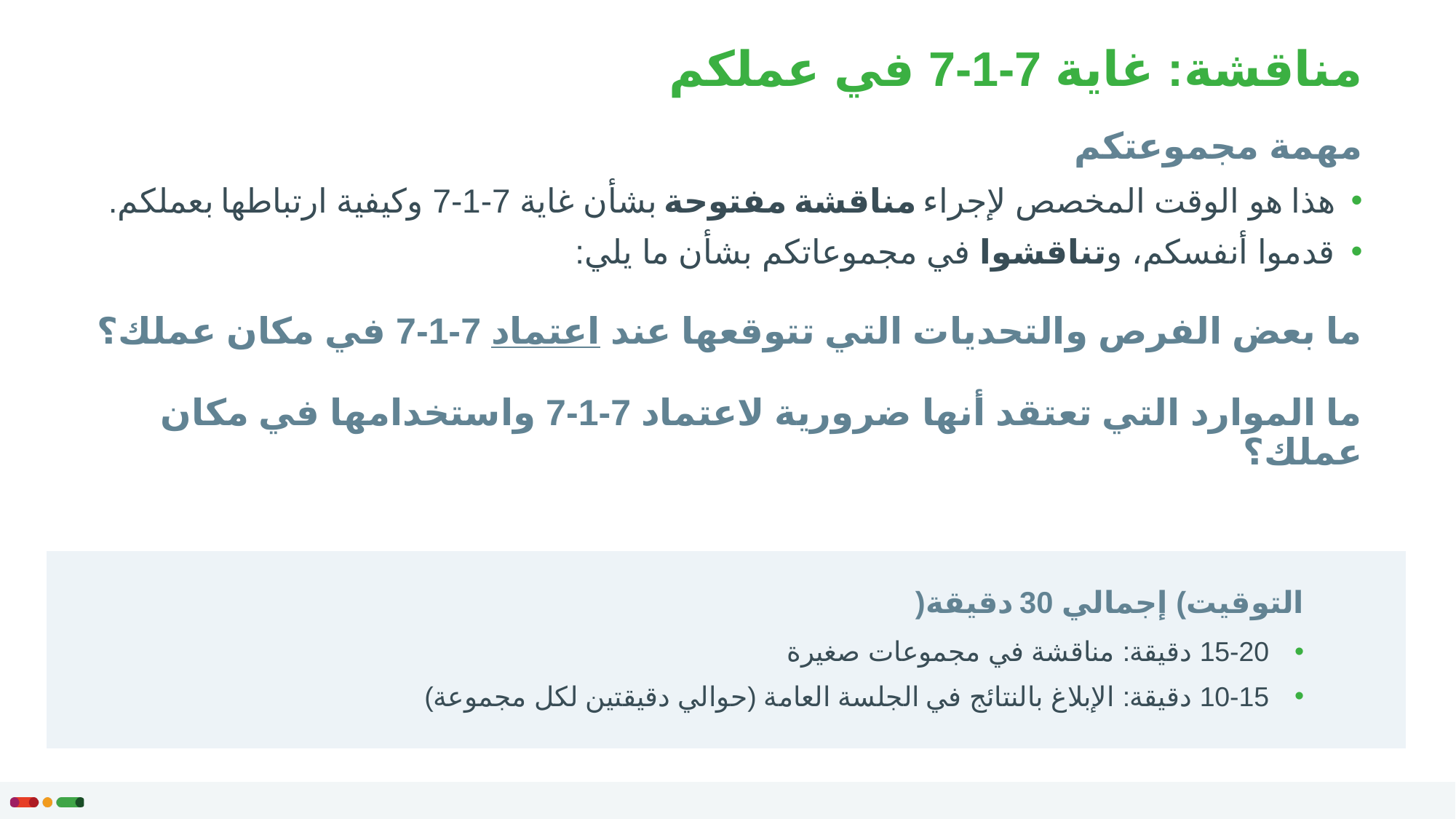

# مناقشة: غاية 7-1-7 في عملكم
مهمة مجموعتكم
هذا هو الوقت المخصص لإجراء مناقشة مفتوحة بشأن غاية 7-1-7 وكيفية ارتباطها بعملكم.
قدموا أنفسكم، وتناقشوا في مجموعاتكم بشأن ما يلي:

ما بعض الفرص والتحديات التي تتوقعها عند اعتماد 7-1-7 في مكان عملك؟

ما الموارد التي تعتقد أنها ضرورية لاعتماد 7-1-7 واستخدامها في مكان عملك؟

التوقيت) إجمالي 30‏‎ دقيقة(
 15-20 دقيقة: مناقشة في مجموعات صغيرة
 10-15 دقيقة: الإبلاغ بالنتائج في الجلسة العامة (حوالي دقيقتين لكل مجموعة)